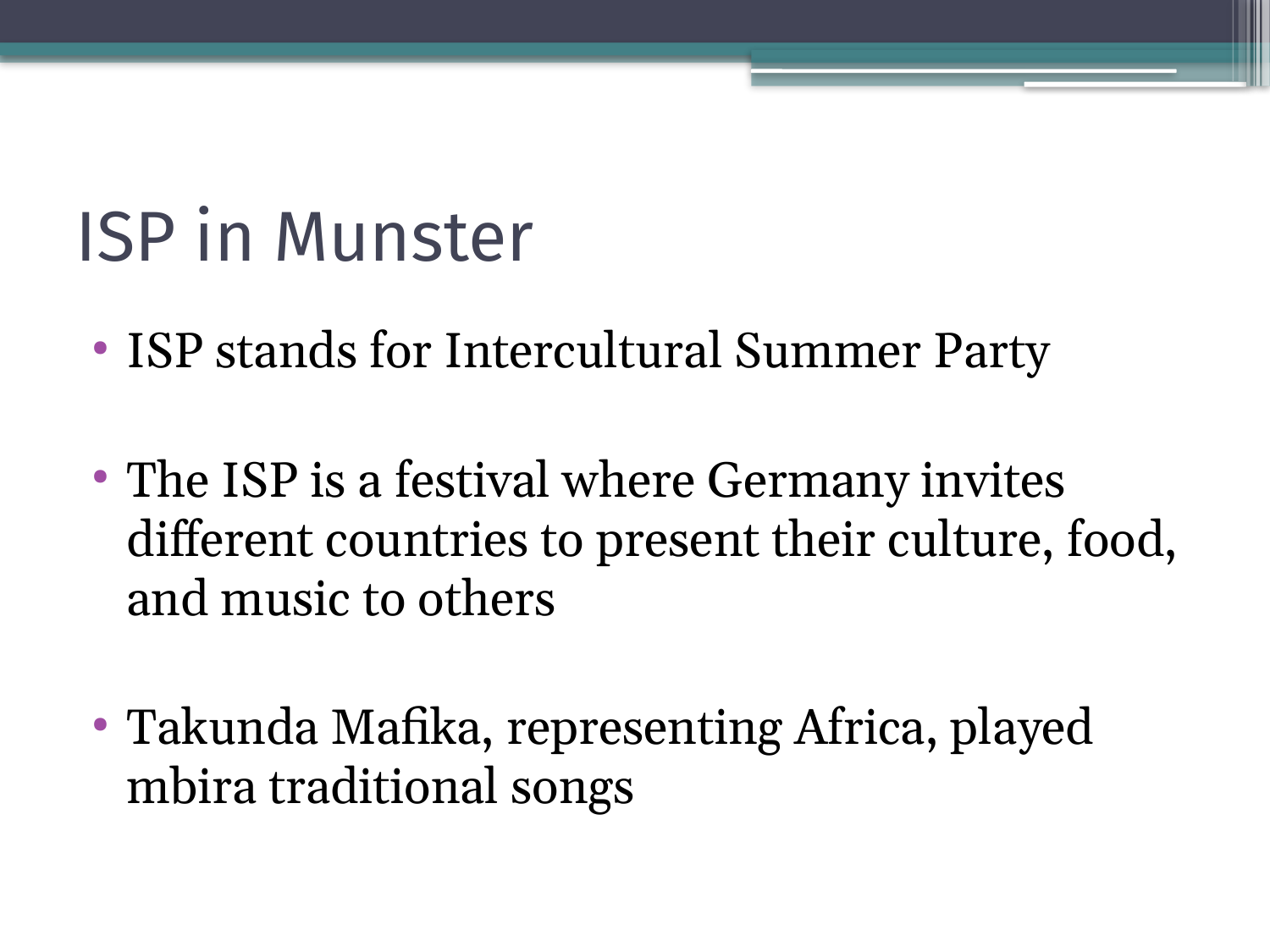

# ISP in Munster
ISP stands for Intercultural Summer Party

The ISP is a festival where Germany invites different countries to present their culture, food, and music to others

Takunda Mafika, representing Africa, played mbira traditional songs